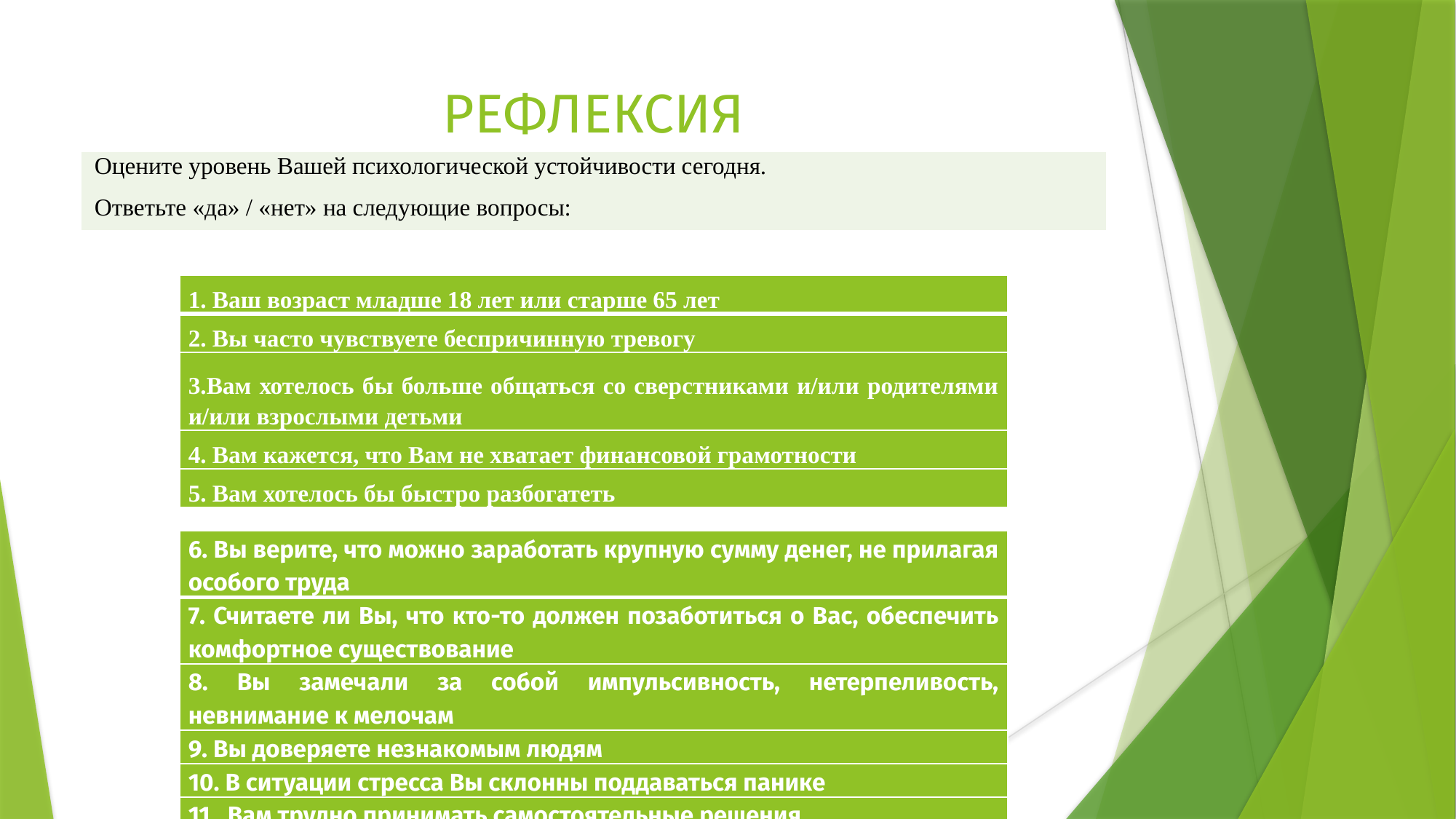

# РЕФЛЕКСИЯ
| Оцените уровень Вашей психологической устойчивости сегодня. Ответьте «да» / «нет» на следующие вопросы: |
| --- |
| 1. Ваш возраст младше 18 лет или старше 65 лет |
| --- |
| 2. Вы часто чувствуете беспричинную тревогу |
| 3.Вам хотелось бы больше общаться со сверстниками и/или родителями и/или взрослыми детьми |
| 4. Вам кажется, что Вам не хватает финансовой грамотности |
| 5. Вам хотелось бы быстро разбогатеть |
| 6. Вы верите, что можно заработать крупную сумму денег, не прилагая особого труда |
| --- |
| 7. Считаете ли Вы, что кто-то должен позаботиться о Вас, обеспечить комфортное существование |
| 8. Вы замечали за собой импульсивность, нетерпеливость, невнимание к мелочам |
| 9. Вы доверяете незнакомым людям |
| 10. В ситуации стресса Вы склонны поддаваться панике |
| 11. Вам трудно принимать самостоятельные решения |